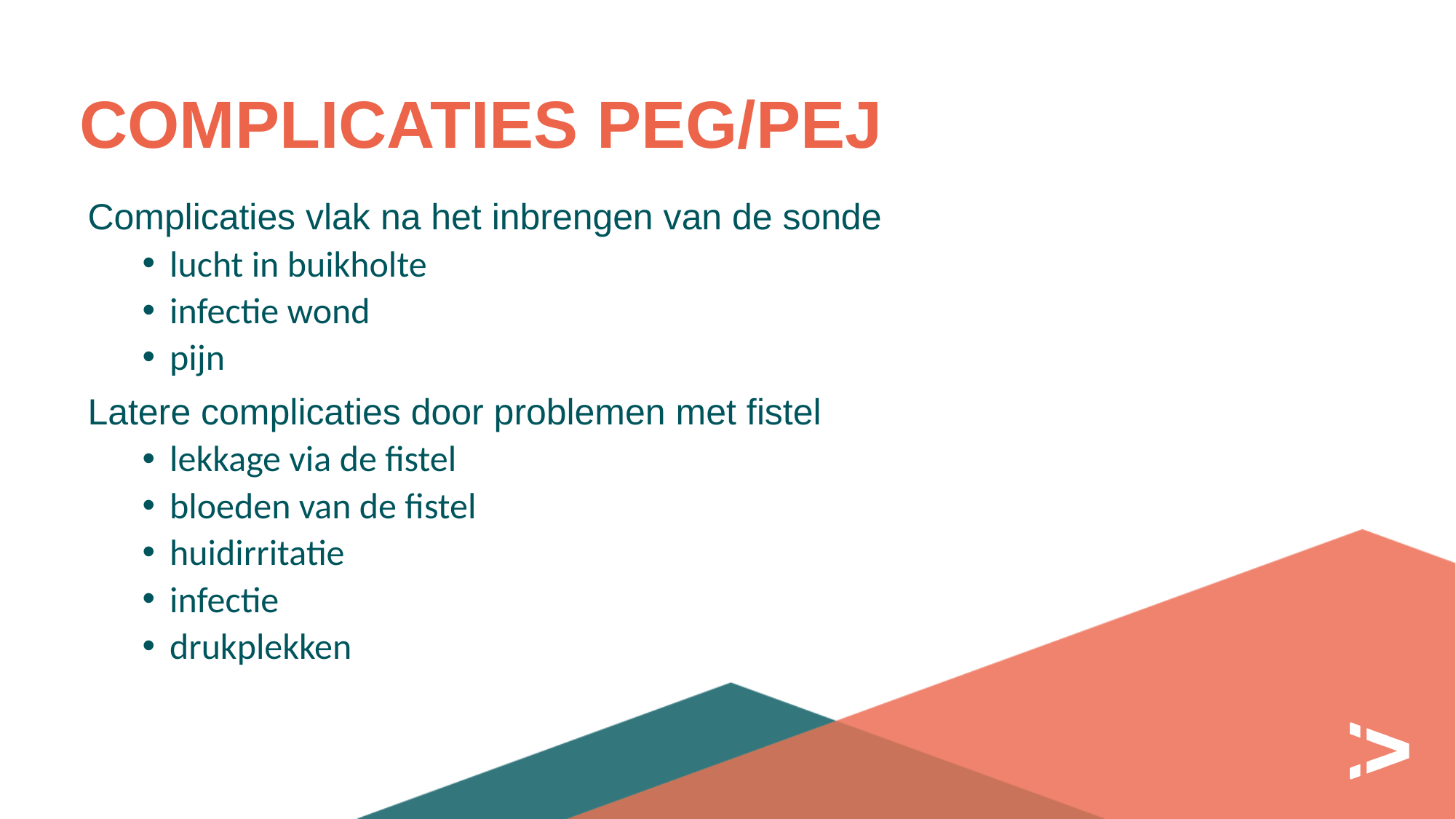

# Complicaties PEG/PEJ
Complicaties vlak na het inbrengen van de sonde
lucht in buikholte
infectie wond
pijn
Latere complicaties door problemen met fistel
lekkage via de fistel
bloeden van de fistel
huidirritatie
infectie
drukplekken